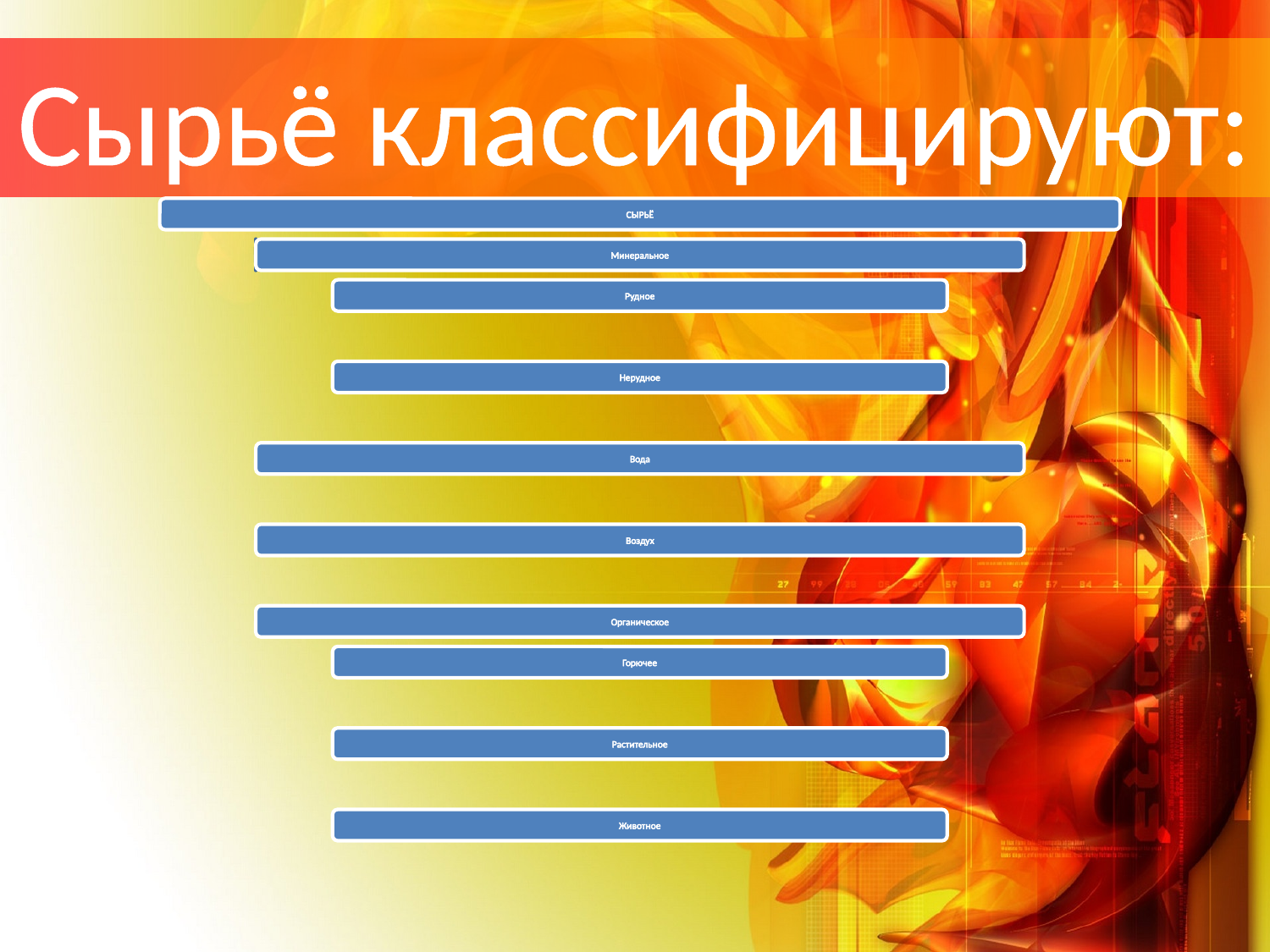

# Сырьё классифицируют:
СЫРЬЁ
Рудное
Нерудное
Органическое
Горючее
Животное
Минеральное
Растительное
Вода
Воздух